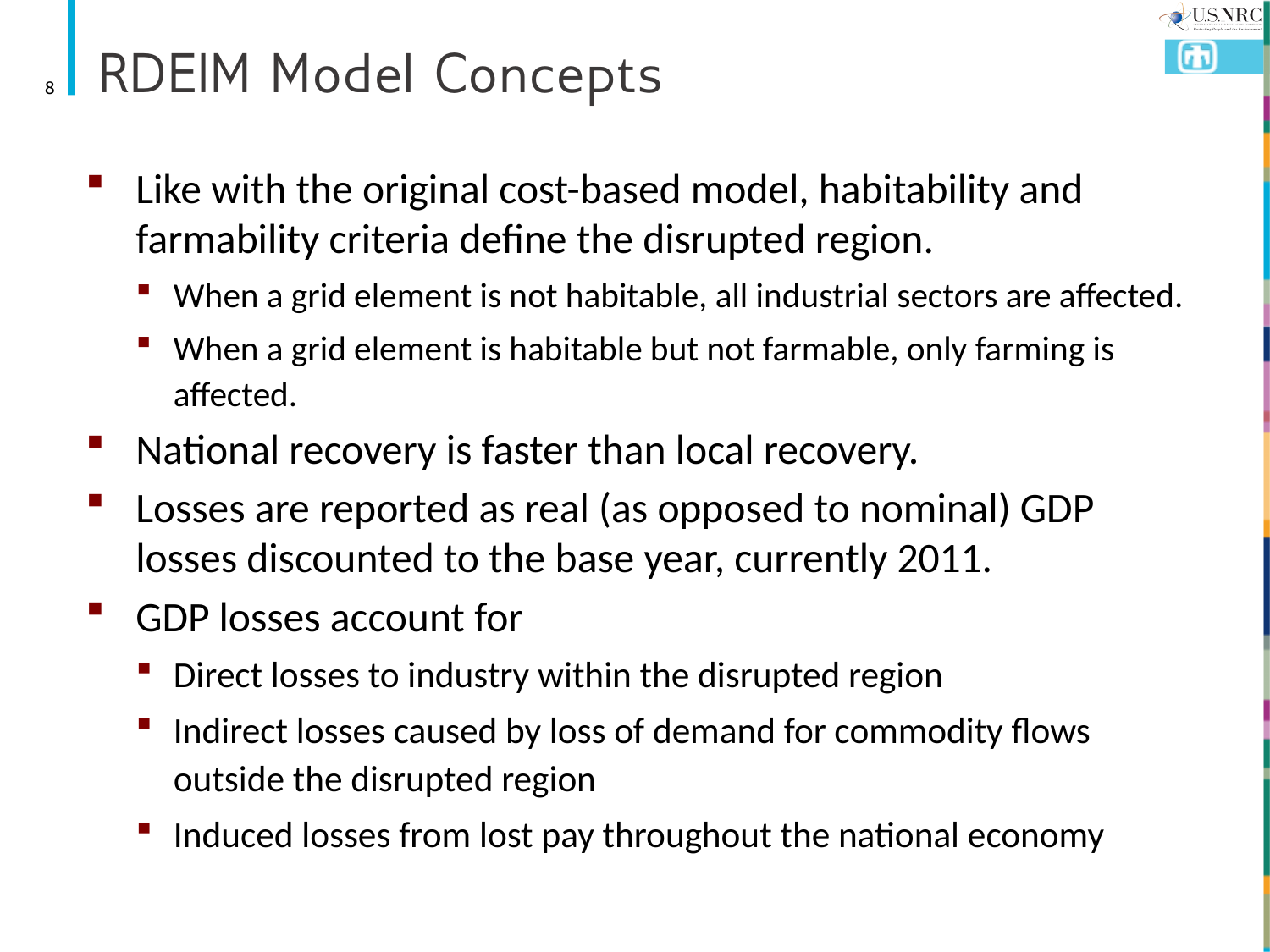

# RDEIM Model Concepts
8
Like with the original cost-based model, habitability and farmability criteria define the disrupted region.
When a grid element is not habitable, all industrial sectors are affected.
When a grid element is habitable but not farmable, only farming is affected.
National recovery is faster than local recovery.
Losses are reported as real (as opposed to nominal) GDP losses discounted to the base year, currently 2011.
GDP losses account for
Direct losses to industry within the disrupted region
Indirect losses caused by loss of demand for commodity flows outside the disrupted region
Induced losses from lost pay throughout the national economy